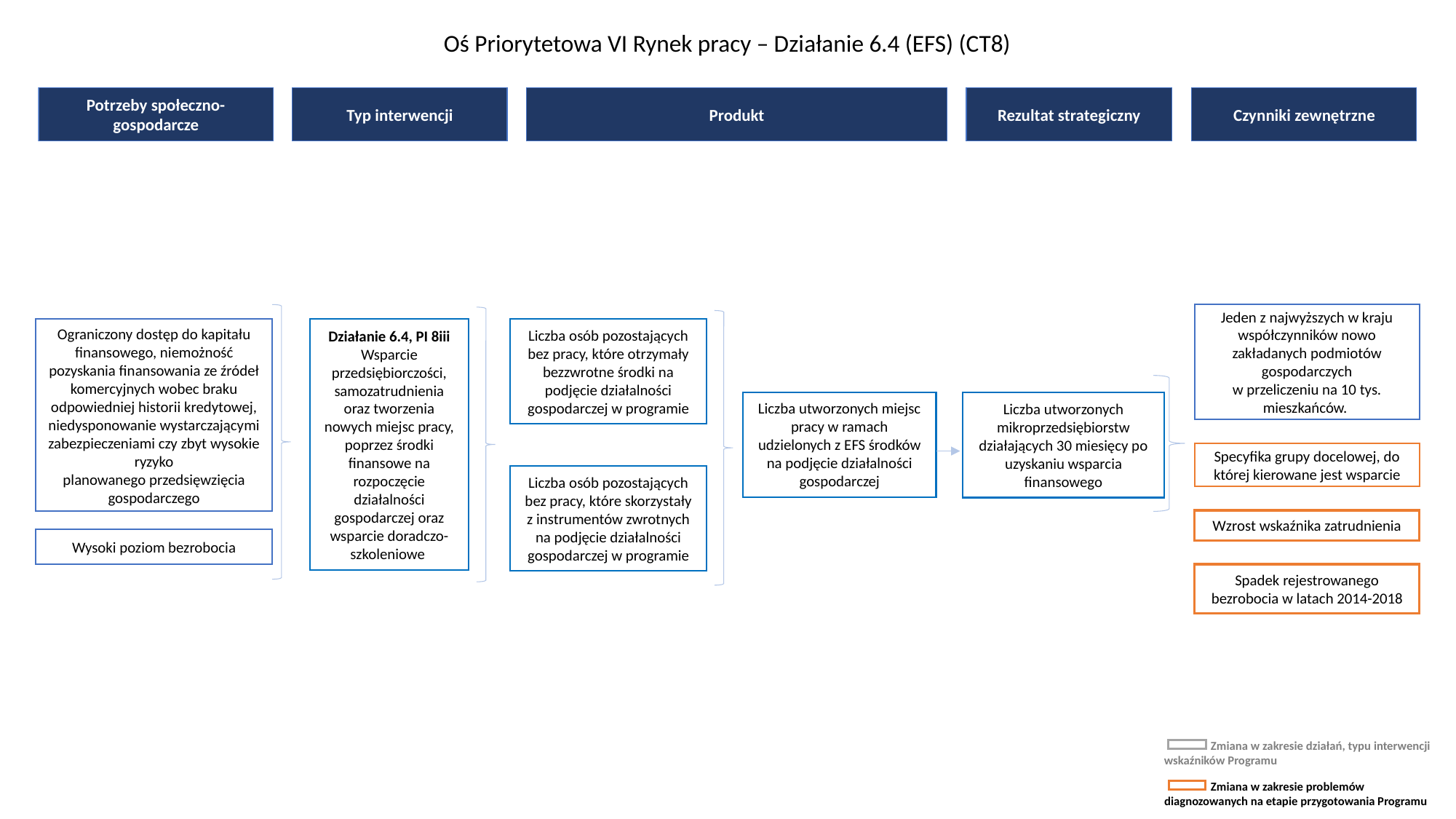

# Oś Priorytetowa VI Rynek pracy – Działanie 6.4 (EFS) (CT8)

Jeden z najwyższych w kraju współczynników nowo zakładanych podmiotów gospodarczych
w przeliczeniu na 10 tys. mieszkańców.

Ograniczony dostęp do kapitału finansowego, niemożność pozyskania finansowania ze źródeł komercyjnych wobec braku odpowiedniej historii kredytowej, niedysponowanie wystarczającymi zabezpieczeniami czy zbyt wysokie ryzyko
planowanego przedsięwzięcia gospodarczego
Działanie 6.4, PI 8iii
Wsparcie przedsiębiorczości, samozatrudnienia oraz tworzenia nowych miejsc pracy, poprzez środki finansowe na rozpoczęcie działalności gospodarczej oraz wsparcie doradczo-szkoleniowe
Liczba osób pozostających bez pracy, które otrzymały bezzwrotne środki na podjęcie działalności gospodarczej w programie

Liczba utworzonych miejsc pracy w ramach udzielonych z EFS środków na podjęcie działalności gospodarczej
Liczba utworzonych mikroprzedsiębiorstw działających 30 miesięcy po uzyskaniu wsparcia finansowego
Specyfika grupy docelowej, do której kierowane jest wsparcie
Liczba osób pozostających bez pracy, które skorzystały z instrumentów zwrotnych na podjęcie działalności gospodarczej w programie
Wzrost wskaźnika zatrudnienia
Wysoki poziom bezrobocia
Spadek rejestrowanego bezrobocia w latach 2014-2018